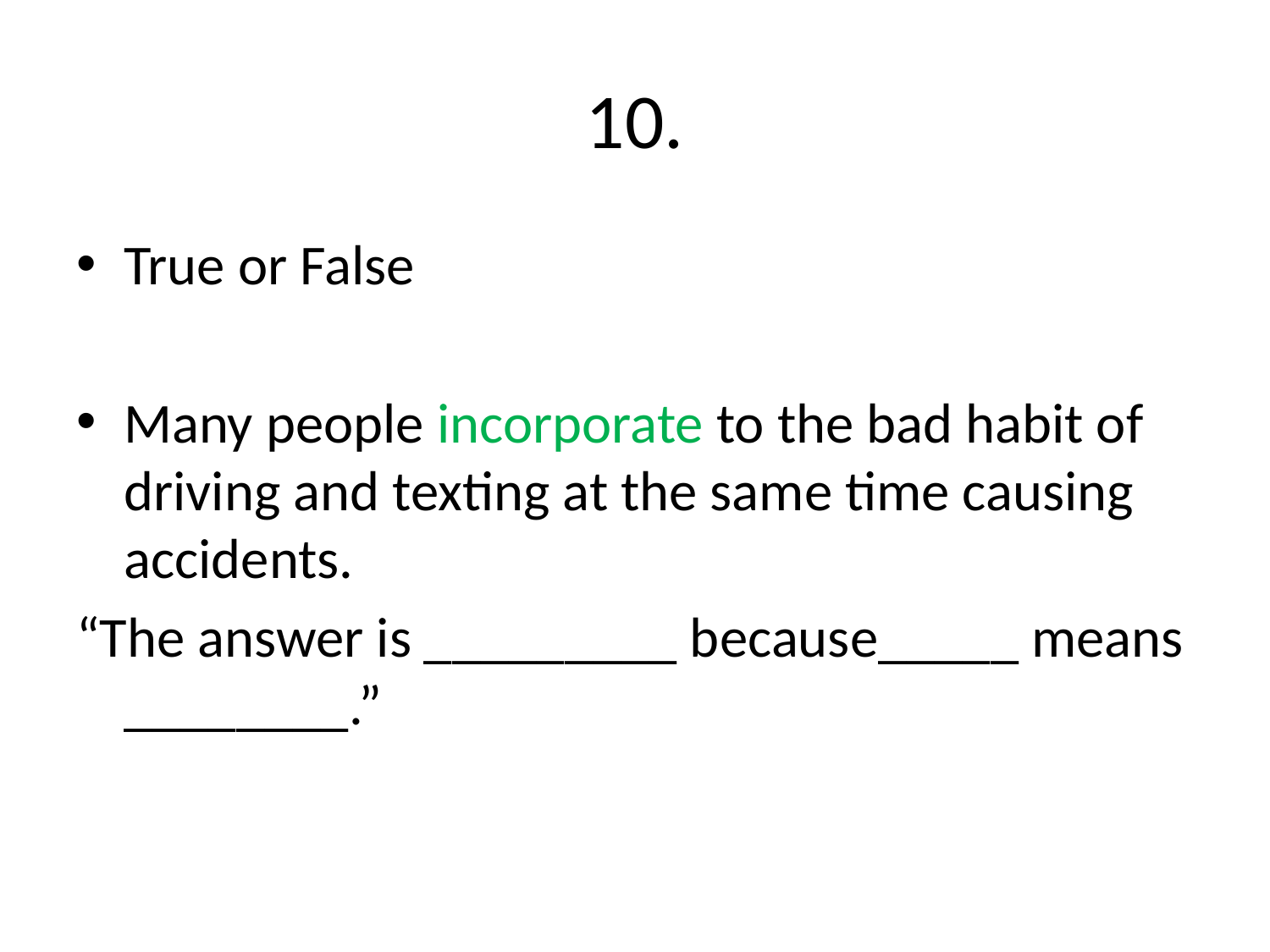

# 10.
True or False

Many people incorporate to the bad habit of driving and texting at the same time causing accidents.
“The answer is _________ because_____ means ________.”